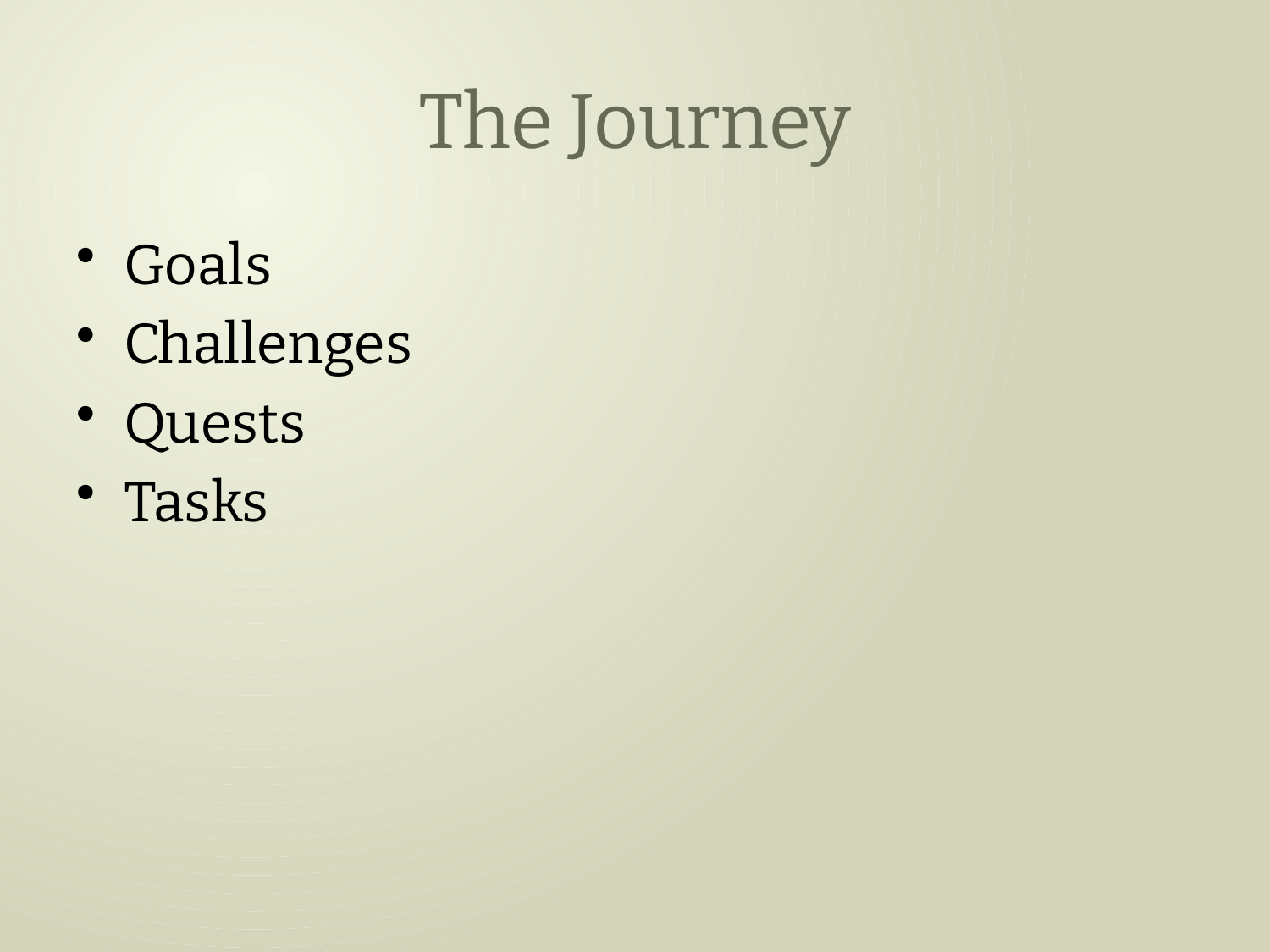

# The Journey
Goals
Challenges
Quests
Tasks